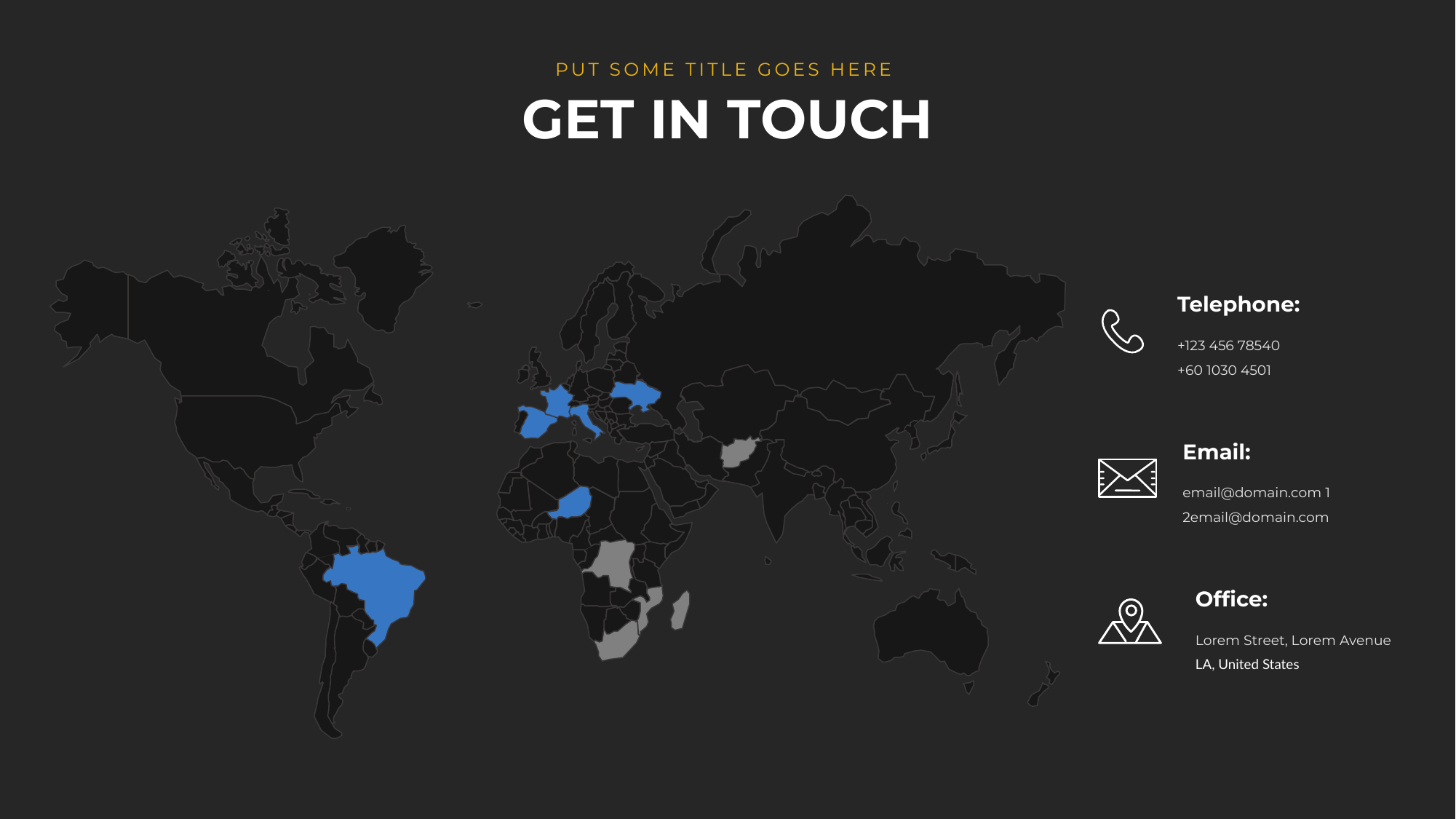

PUT SOME TITLE GOES HERE
GET IN TOUCH

Telephone:
+123 456 78540
+60 1030 4501

Email:
email@domain.com 1
2email@domain.com

Office:
Lorem Street, Lorem Avenue
LA, United States